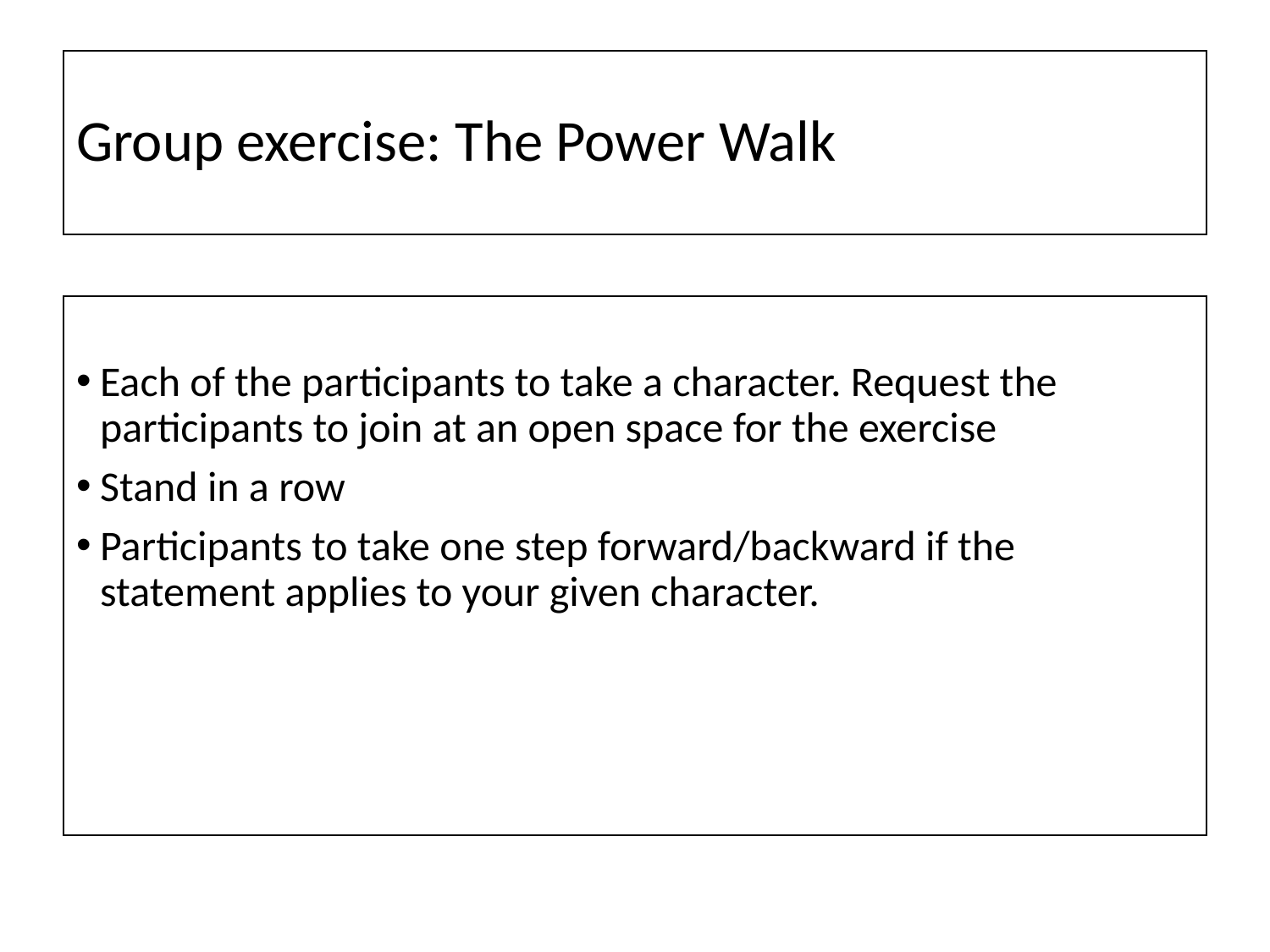

# Group exercise: The Power Walk

Each of the participants to take a character. Request the participants to join at an open space for the exercise
Stand in a row
Participants to take one step forward/backward if the statement applies to your given character.